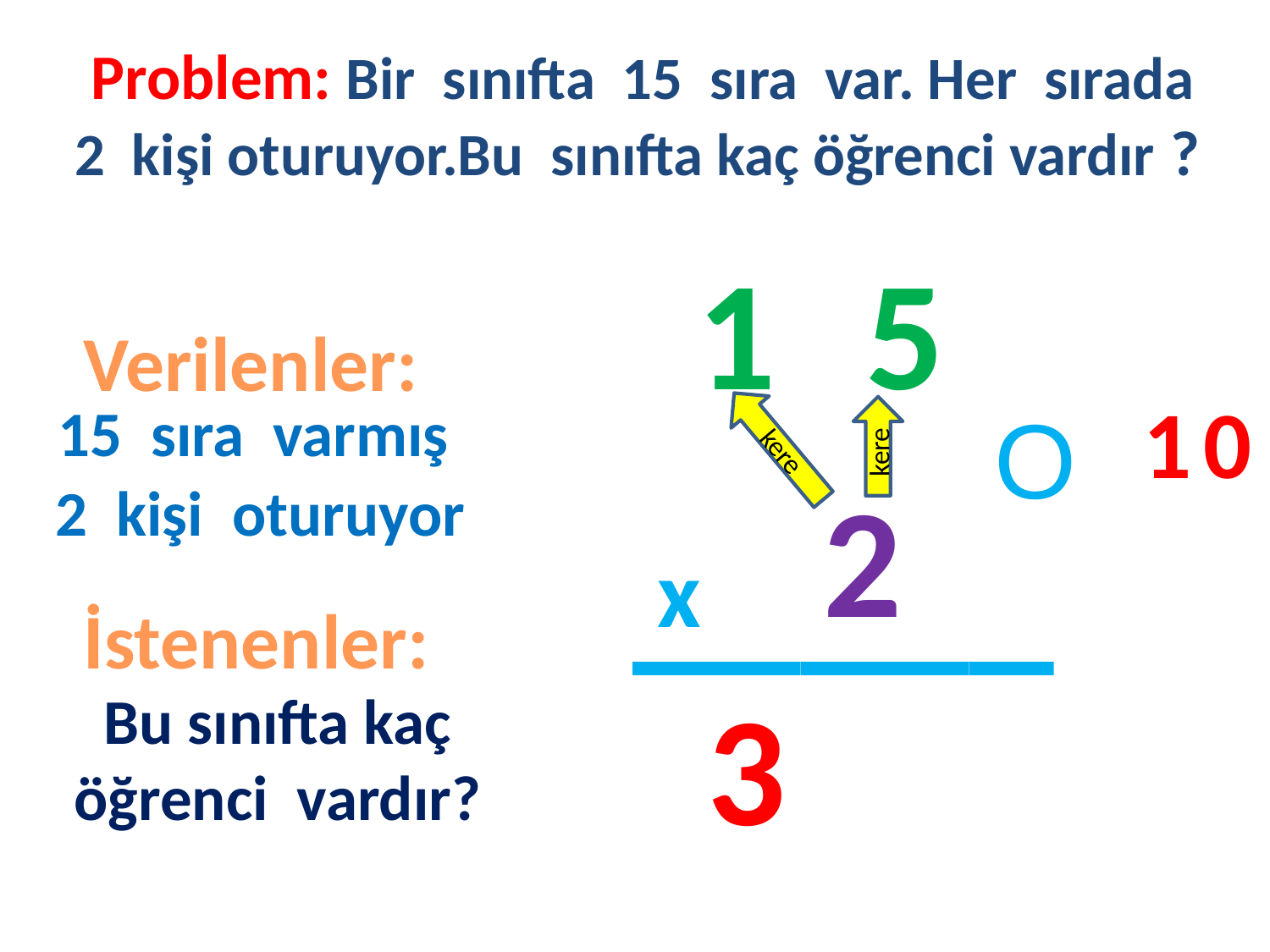

Problem: Bir  sınıfta  15  sıra  var. Her  sırada  2  kişi oturuyor.Bu  sınıfta kaç öğrenci vardır ?
1
5
#
Verilenler:

kere
1
0
15  sıra  varmış
O
kere

2
2  kişi  oturuyor
_____

x
İstenenler:
3
Bu sınıfta kaç
öğrenci  vardır?